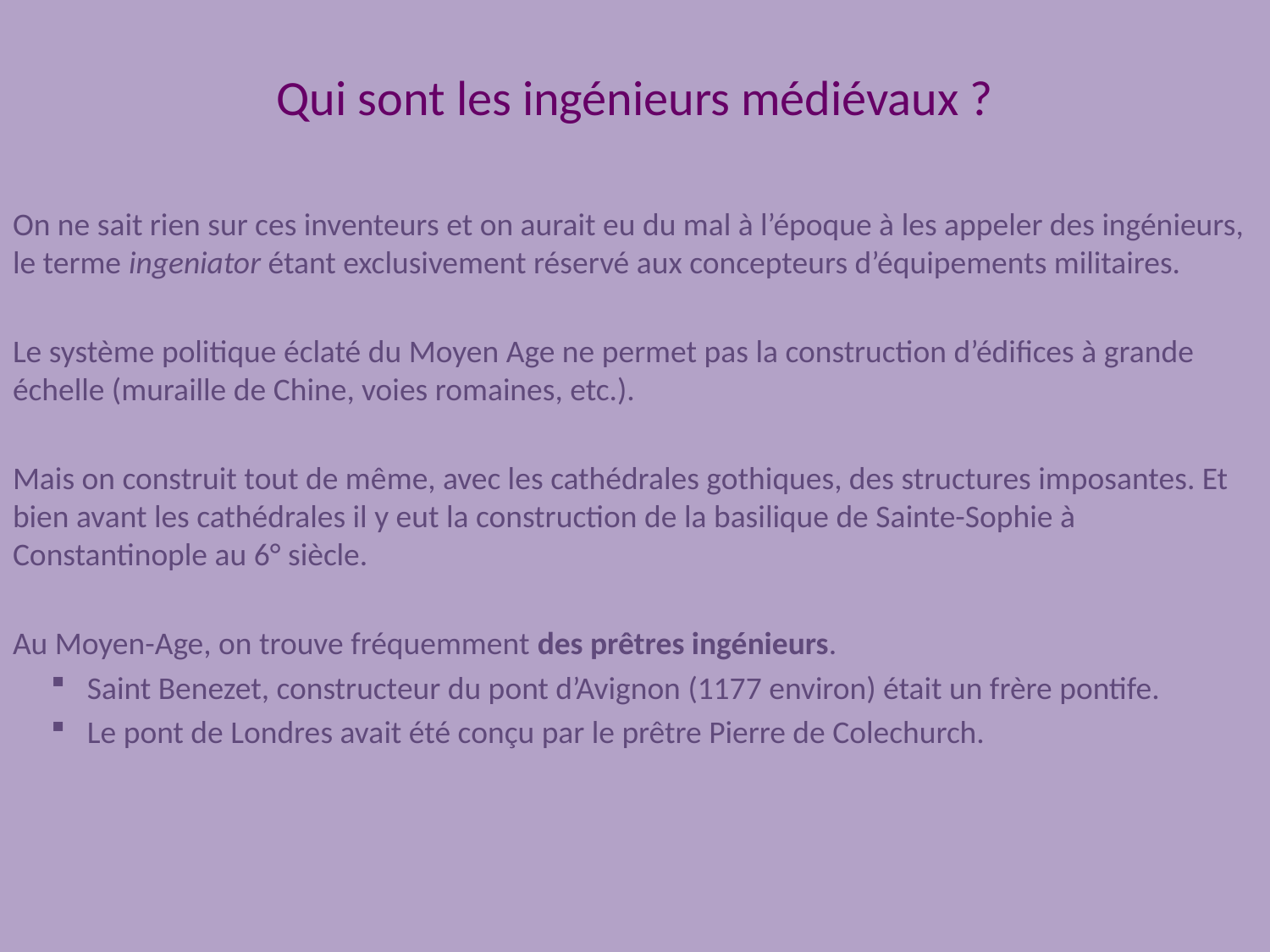

# Qui sont les ingénieurs médiévaux ?

On ne sait rien sur ces inventeurs et on aurait eu du mal à l’époque à les appeler des ingénieurs, le terme ingeniator étant exclusivement réservé aux concepteurs d’équipements militaires.

Le système politique éclaté du Moyen Age ne permet pas la construction d’édifices à grande échelle (muraille de Chine, voies romaines, etc.).

Mais on construit tout de même, avec les cathédrales gothiques, des structures imposantes. Et bien avant les cathédrales il y eut la construction de la basilique de Sainte-Sophie à Constantinople au 6° siècle.

Au Moyen-Age, on trouve fréquemment des prêtres ingénieurs.
Saint Benezet, constructeur du pont d’Avignon (1177 environ) était un frère pontife.
Le pont de Londres avait été conçu par le prêtre Pierre de Colechurch.